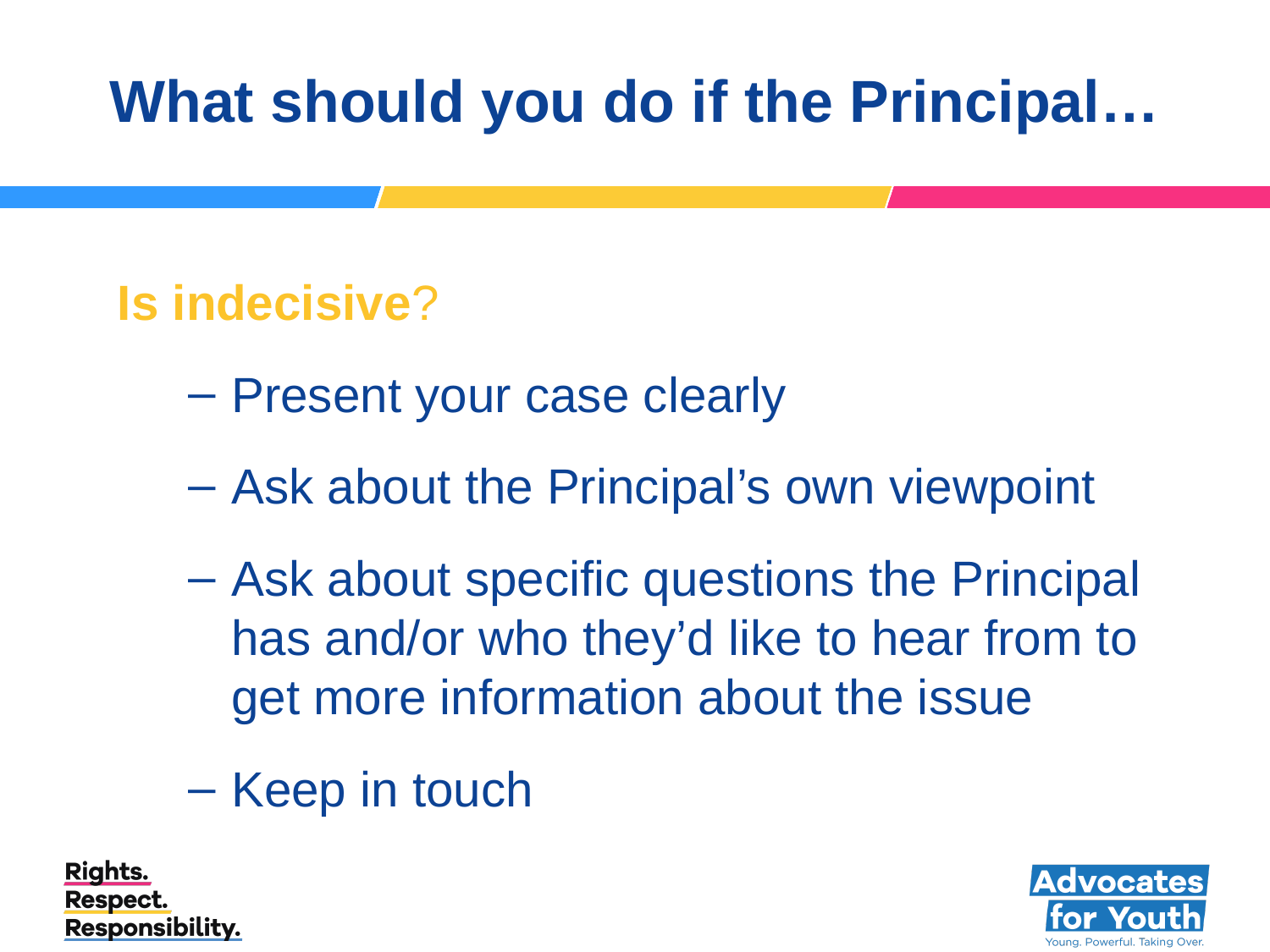

# What should you do if the Principal…
Is indecisive?
Present your case clearly
Ask about the Principal’s own viewpoint
Ask about specific questions the Principal has and/or who they’d like to hear from to get more information about the issue
Keep in touch